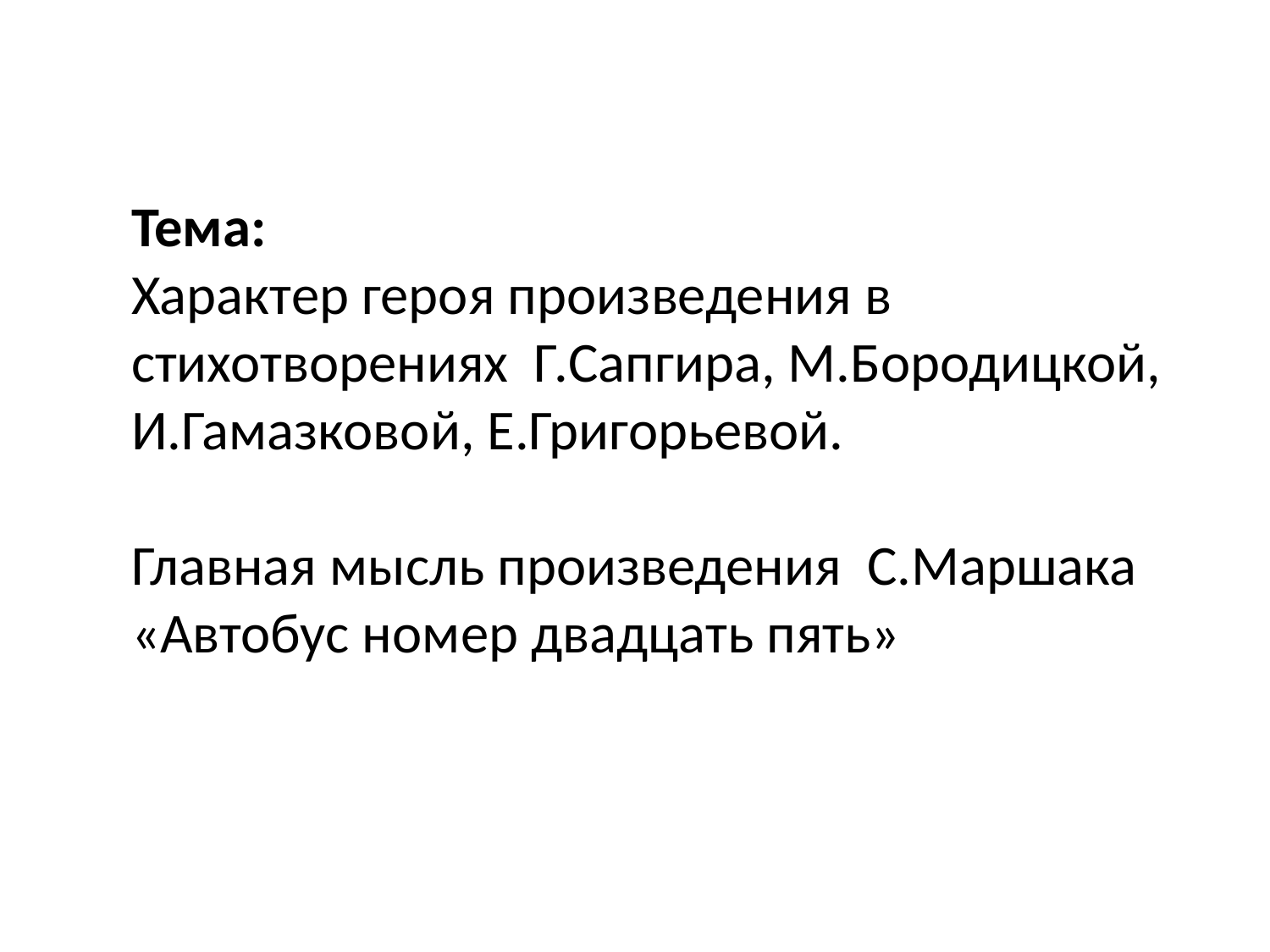

# Тема: Характер героя произведения в стихотворениях  Г.Сапгира, М.Бородицкой, И.Гамазковой, Е.Григорьевой. Главная мысль произведения  С.Маршака «Автобус номер двадцать пять»